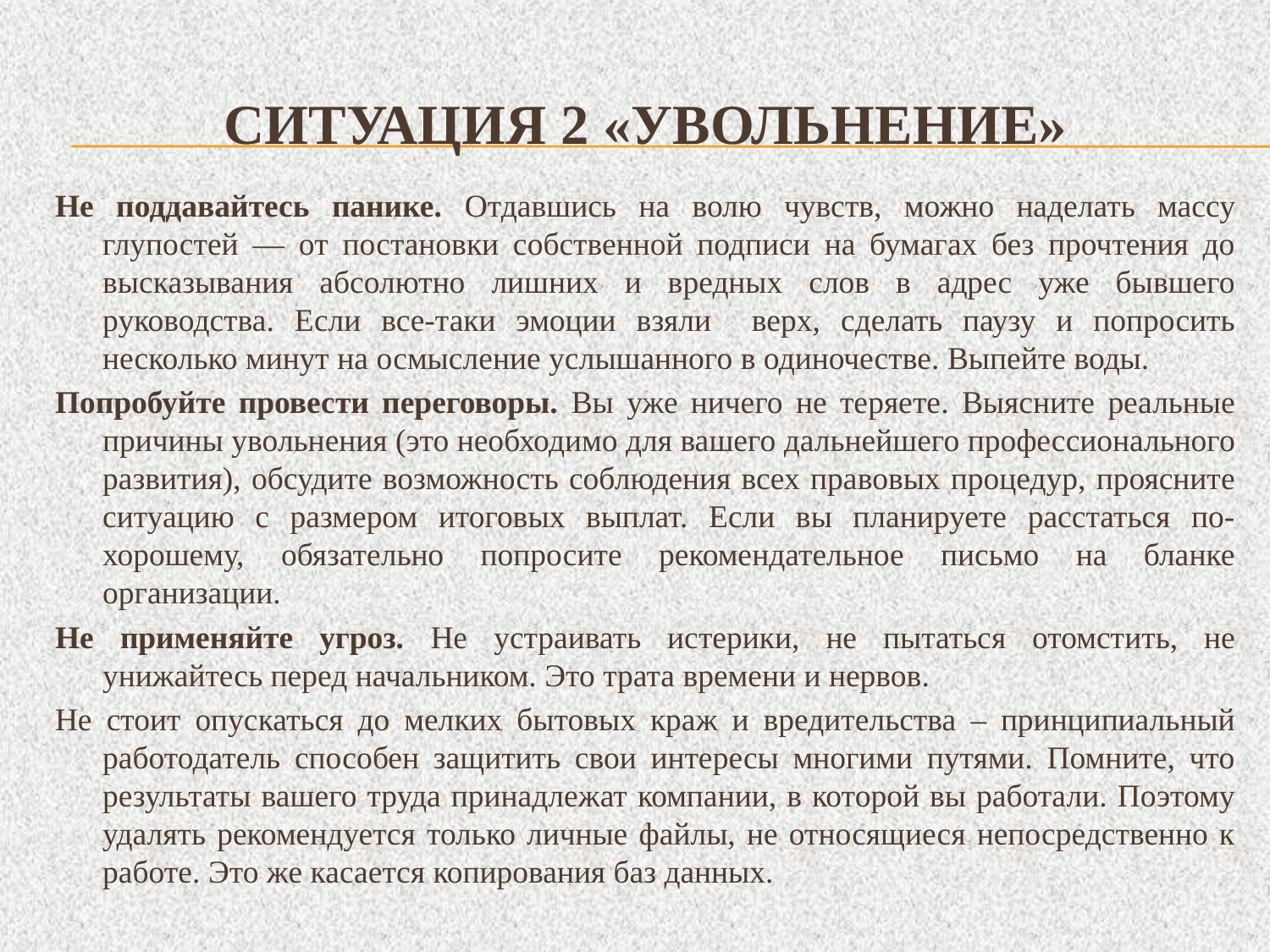

# Ситуация 2 «УВОЛЬНЕНИЕ»
Не поддавайтесь панике. Отдавшись на волю чувств, можно наделать массу глупостей — от постановки собственной подписи на бумагах без прочтения до высказывания абсолютно лишних и вредных слов в адрес уже бывшего руководства. Если все-таки эмоции взяли  верх, сделать паузу и попросить несколько минут на осмысление услышанного в одиночестве. Выпейте воды.
Попробуйте провести переговоры. Вы уже ничего не теряете. Выясните реальные причины увольнения (это необходимо для вашего дальнейшего профессионального развития), обсудите возможность соблюдения всех правовых процедур, проясните ситуацию с размером итоговых выплат. Если вы планируете расстаться по-хорошему, обязательно попросите рекомендательное письмо на бланке организации.
Не применяйте угроз. Не устраивать истерики, не пытаться отомстить, не унижайтесь перед начальником. Это трата времени и нервов.
Не стоит опускаться до мелких бытовых краж и вредительства – принципиальный работодатель способен защитить свои интересы многими путями. Помните, что результаты вашего труда принадлежат компании, в которой вы работали. Поэтому удалять рекомендуется только личные файлы, не относящиеся непосредственно к работе. Это же касается копирования баз данных.